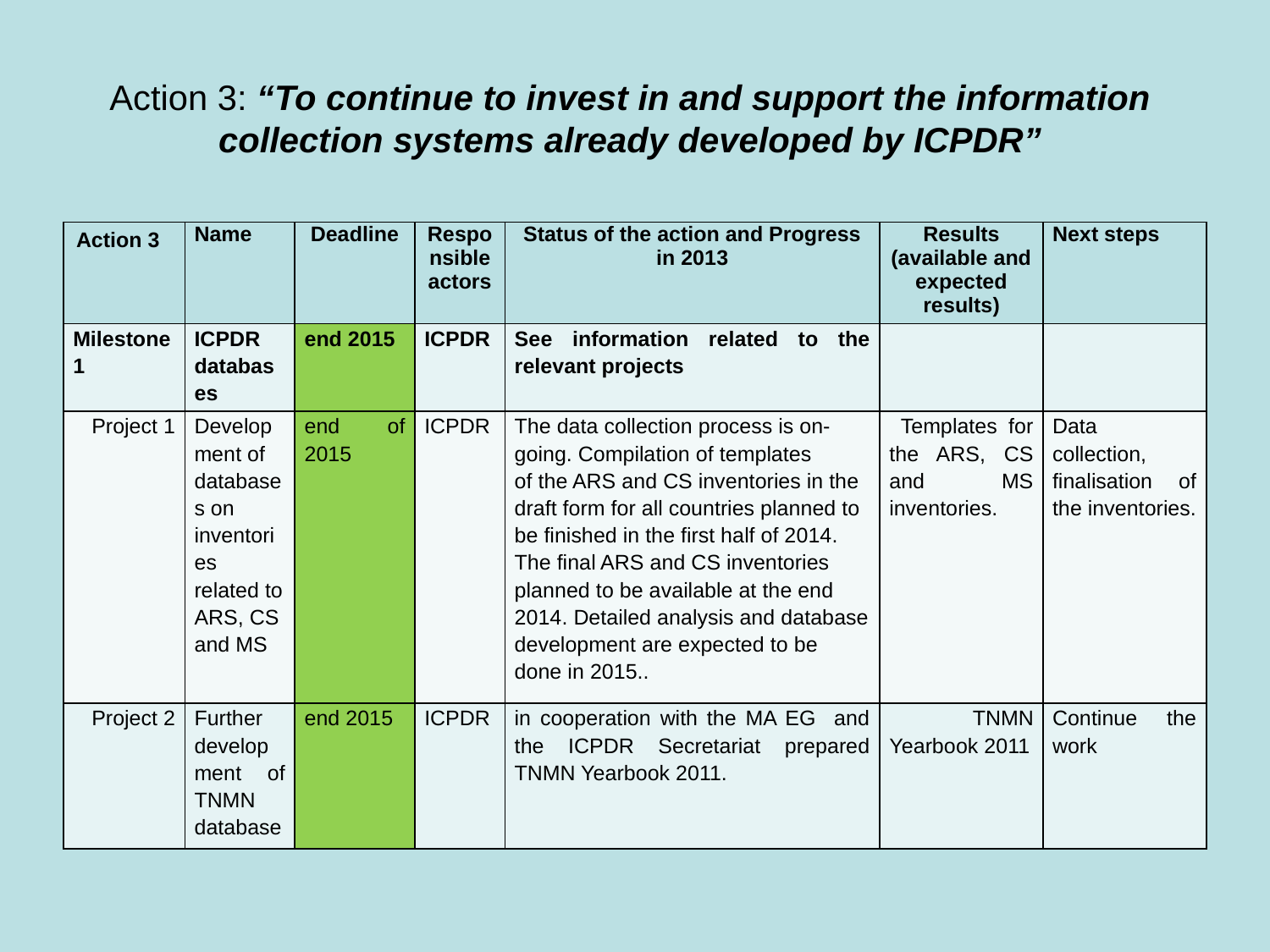

# Action 3: “To continue to invest in and support the information collection systems already developed by ICPDR”
| Action 3 | Name | Deadline | Responsible actors | Status of the action and Progress in 2013 | Results (available and expected results) | Next steps |
| --- | --- | --- | --- | --- | --- | --- |
| Milestone 1 | ICPDR databases | end 2015 | ICPDR | See information related to the relevant projects |  |  |
| Project 1 | Development of databases on inventories related to ARS, CS and MS | end of 2015 | ICPDR | The data collection process is on-going. Compilation of templates of the ARS and CS inventories in the draft form for all countries planned to be finished in the first half of 2014. The final ARS and CS inventories planned to be available at the end 2014. Detailed analysis and database development are expected to be done in 2015.. | Templates for the ARS, CS and MS inventories. | Data collection, finalisation of the inventories. |
| Project 2 | Further development of TNMN database | end 2015 | ICPDR | in cooperation with the MA EG and the ICPDR Secretariat prepared TNMN Yearbook 2011. | TNMN Yearbook 2011 | Continue the work |